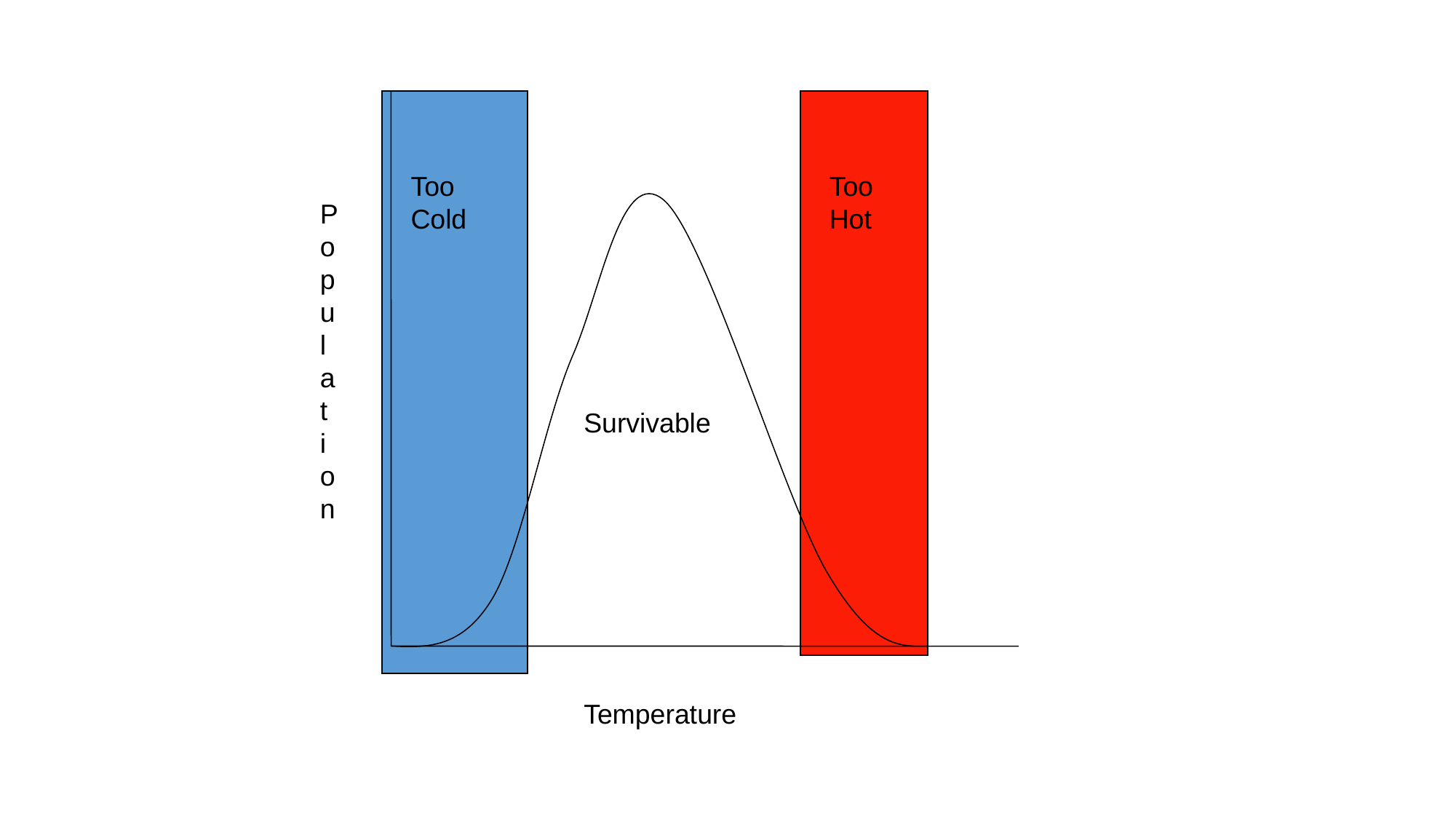

Too Cold
Too Hot
Population
Survivable

Temperature